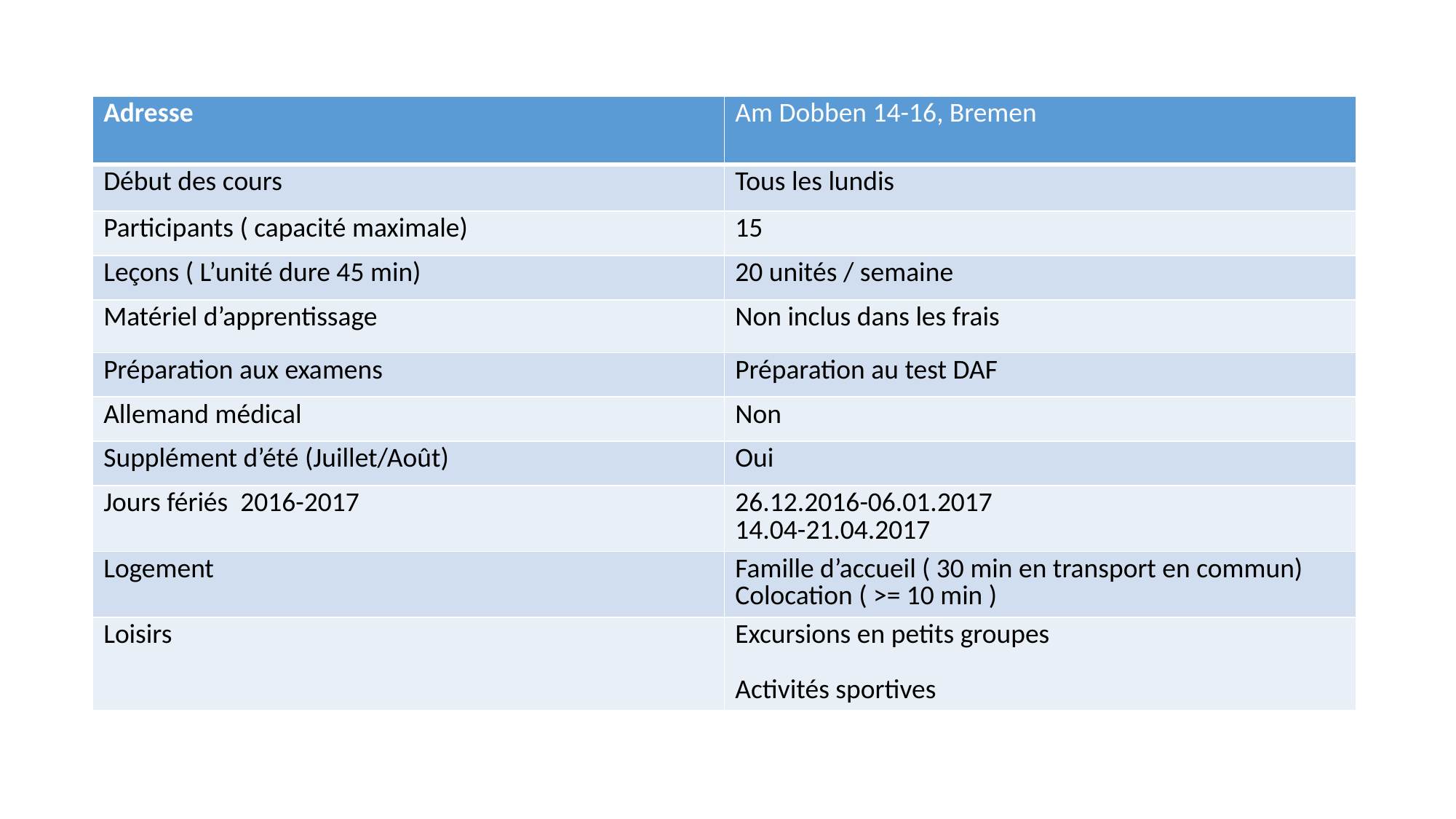

| Adresse | Am Dobben 14-16, Bremen |
| --- | --- |
| Début des cours | Tous les lundis |
| Participants ( capacité maximale) | 15 |
| Leçons ( L’unité dure 45 min) | 20 unités / semaine |
| Matériel d’apprentissage | Non inclus dans les frais |
| Préparation aux examens | Préparation au test DAF |
| Allemand médical | Non |
| Supplément d’été (Juillet/Août) | Oui |
| Jours fériés 2016-2017 | 26.12.2016-06.01.2017 14.04-21.04.2017 |
| Logement | Famille d’accueil ( 30 min en transport en commun) Colocation ( >= 10 min ) |
| Loisirs | Excursions en petits groupes Activités sportives |